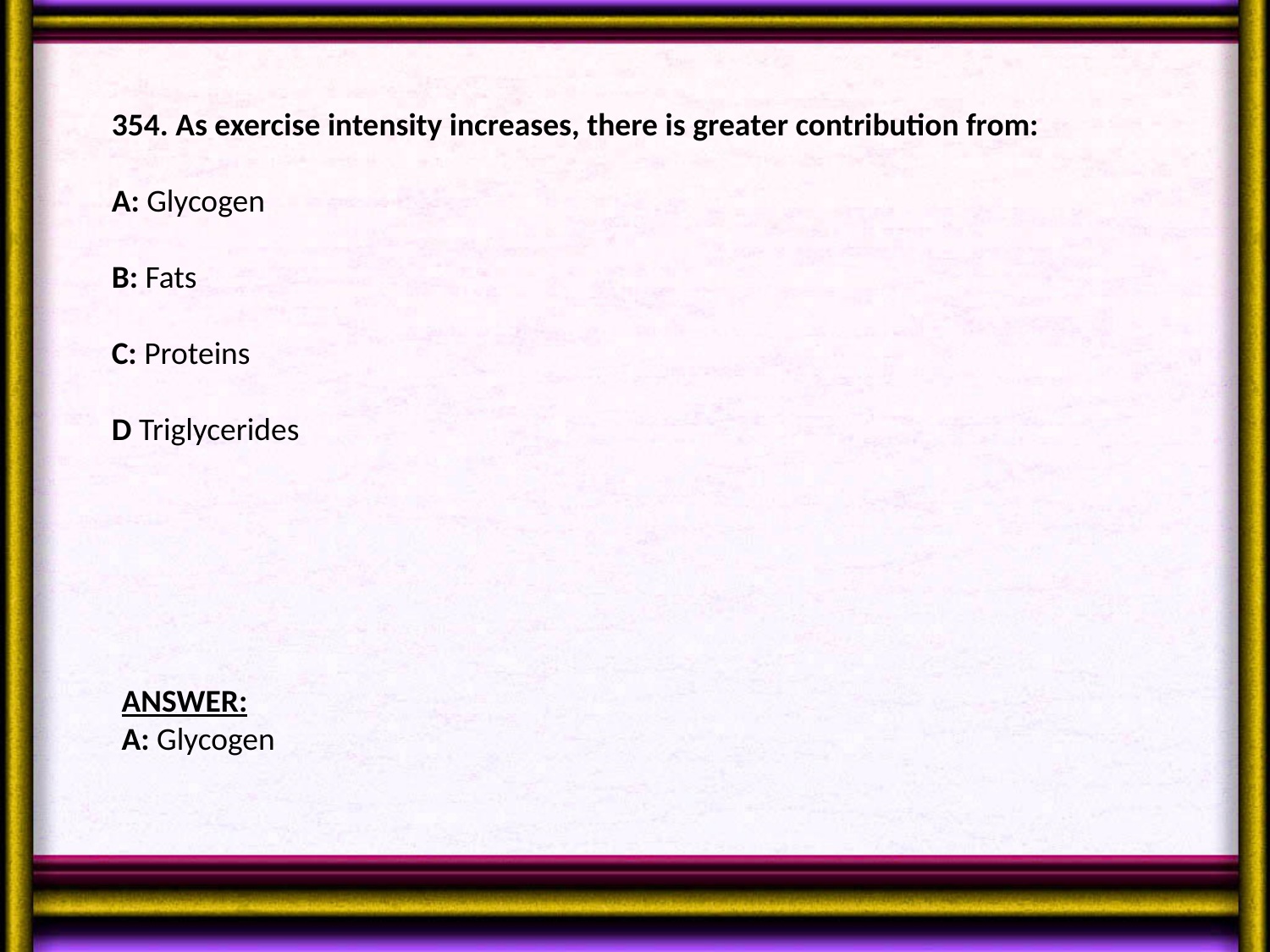

354. As exercise intensity increases, there is greater contribution from:

A: Glycogen

B: Fats

C: Proteins

D Triglycerides
ANSWER:
A: Glycogen